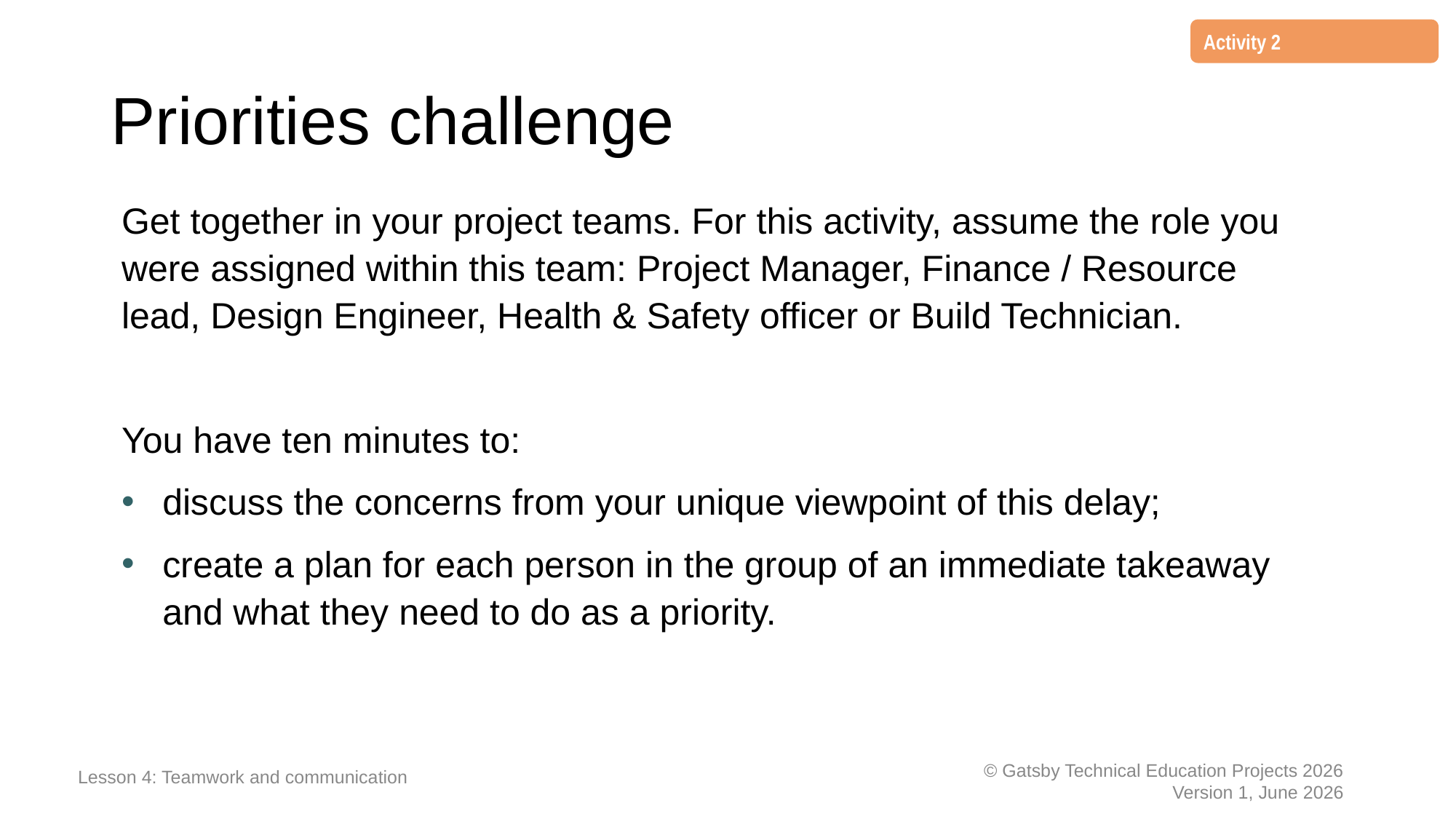

Activity 2
# Priorities challenge
Get together in your project teams. For this activity, assume the role you were assigned within this team: Project Manager, Finance / Resource lead, Design Engineer, Health & Safety officer or Build Technician.

You have ten minutes to:
discuss the concerns from your unique viewpoint of this delay;
create a plan for each person in the group of an immediate takeaway and what they need to do as a priority.

Lesson 4: Teamwork and communication